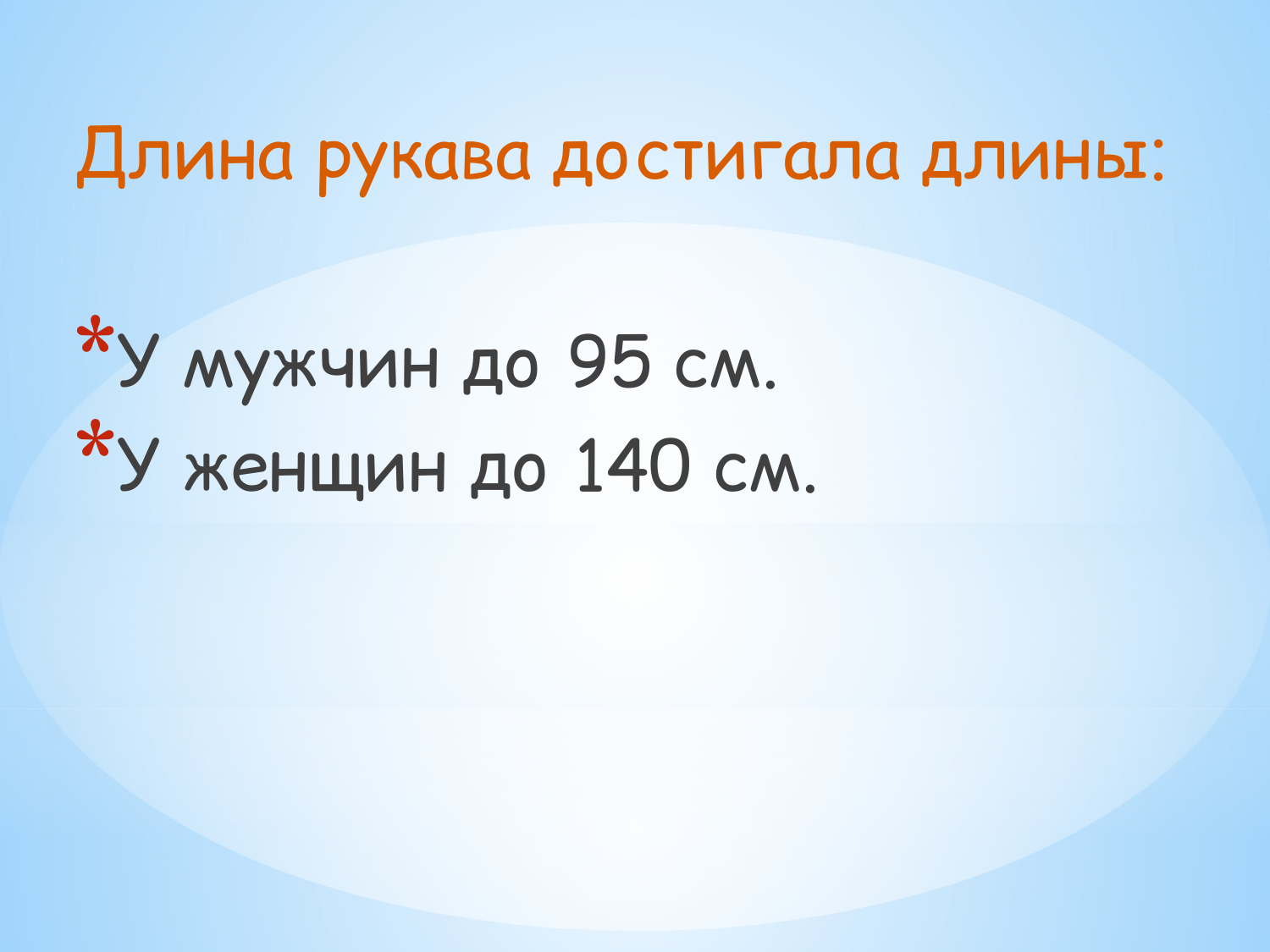

Длина рукава достигала длины:

У мужчин до 95 см.
У женщин до 140 см.
#